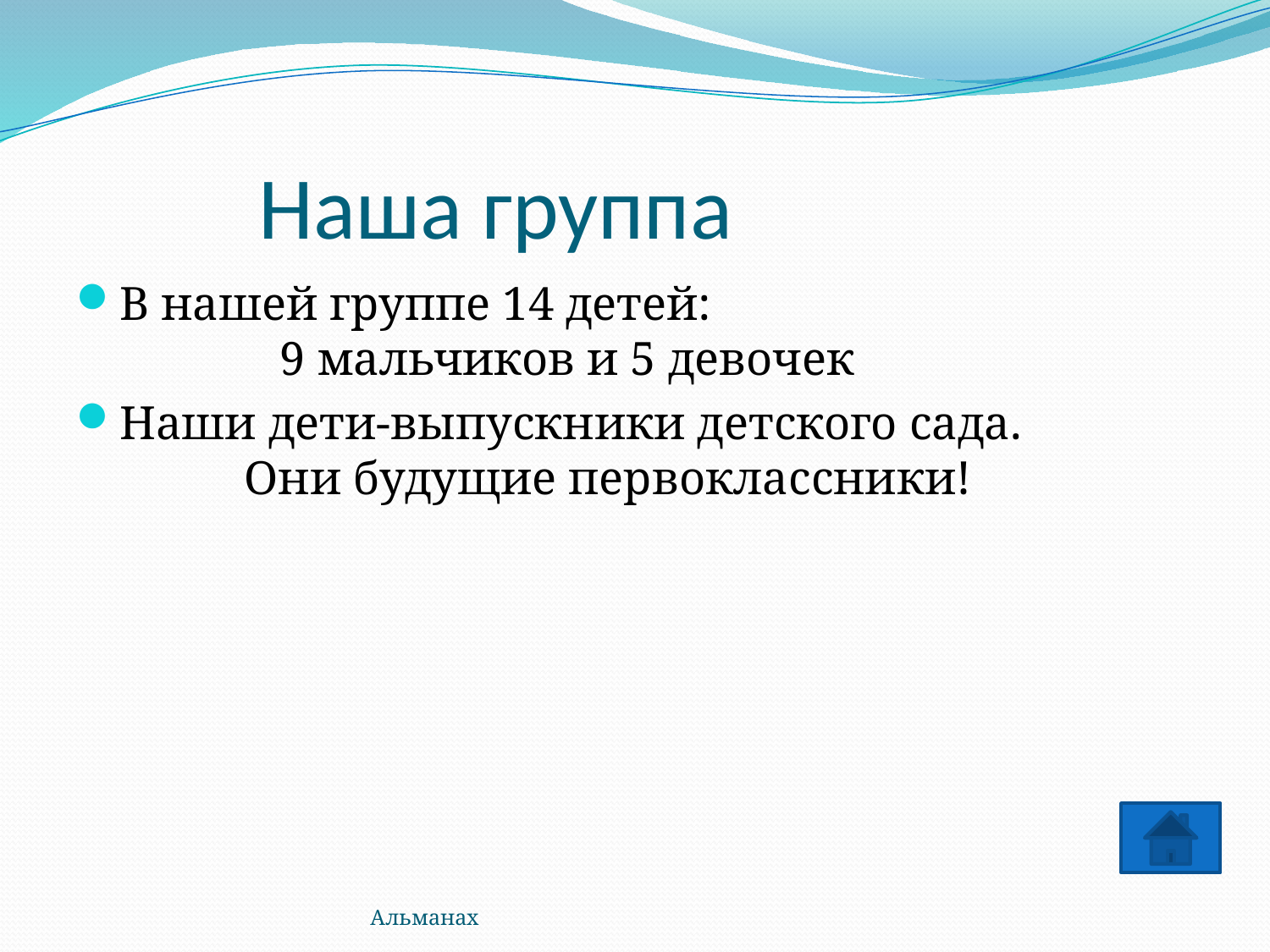

# Наша группа
В нашей группе 14 детей:                                                       9 мальчиков и 5 девочек
Наши дети-выпускники детского сада.                          Они будущие первоклассники!

Альманах